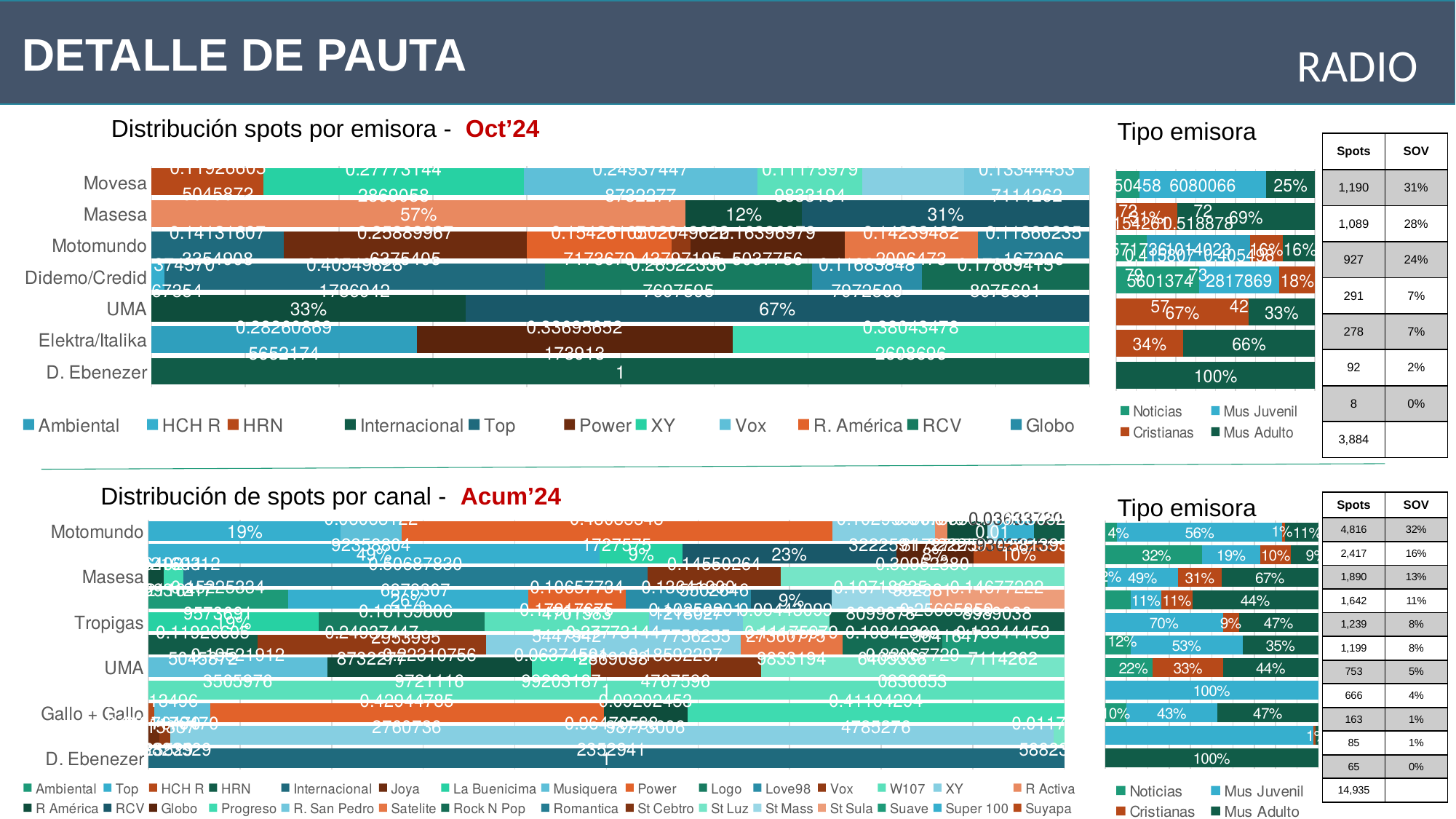

DETALLE DE PAUTA
RADIO
Distribución spots por emisora -  Oct’24
Tipo emisora
| Spots | SOV |
| --- | --- |
| 1,190 | 31% |
| 1,089 | 28% |
| 927 | 24% |
| 291 | 7% |
| 278 | 7% |
| 92 | 2% |
| 8 | 0% |
| 3,884 |  |

### Chart

| Category | Noticias | Mus Juvenil | Cristianas | Mus Adulto |
|---|---|---|---|---|
| Movesa | 0.11926605504587157 | 0.6355296080066724 | None | 0.2452043369474562 |
| Masesa | None | None | 0.30670339761248855 | 0.6932966023875116 |
| Motomundo | 0.15426105717367852 | 0.5188781014023733 | 0.16396979503775622 | 0.162891046386192 |
| Didemo/Credid | 0.415807560137457 | 0.4054982817869416 | 0.17869415807560138 | None |
| UMA | None | None | 0.6654676258992805 | 0.3345323741007194 |
| Elektra/Italika | None | None | 0.33695652173913043 | 0.6630434782608696 |
| D. Ebenezer | None | None | None | 1.0 |

### Chart

| Category | Ambiental | HCH R | HRN | Internacional | Top | Power | XY | Vox | R. América | RCV | Globo | R San Pedro | Satelite | Rock N Pop | Romantica | St Centro | St Luz | St Mass | St Sula | Suave | Super 100 | Suyapa | Ultra |
|---|---|---|---|---|---|---|---|---|---|---|---|---|---|---|---|---|---|---|---|---|---|---|---|
| Movesa | None | None | 0.11926605504587157 | None | None | None | 0.27773144286905754 | 0.24937447873227692 | None | None | None | None | 0.11175979983319433 | 0.10842368640533778 | None | None | None | None | None | 0.13344453711426188 | None | None | None |
| Masesa | None | None | None | None | None | None | None | None | None | None | None | None | None | None | 0.5693296602387512 | 0.12396694214876033 | 0.30670339761248855 | None | None | None | None | None | None |
| Motomundo | None | None | None | None | 0.1413160733549083 | 0.25889967637540456 | None | None | 0.15426105717367852 | None | None | 0.020496224379719527 | None | None | None | None | None | 0.16396979503775622 | None | None | 0.1423948220064725 | None | 0.1186623516720604 |
| Didemo/Credid | None | 0.013745704467353952 | None | None | 0.4054982817869416 | None | None | None | None | 0.2852233676975945 | 0.11683848797250859 | None | None | None | None | None | None | None | None | None | None | 0.17869415807560138 | None |
| UMA | None | None | None | None | None | None | None | None | None | None | None | None | None | None | None | 0.3345323741007194 | 0.6654676258992805 | None | None | None | None | None | None |
| Elektra/Italika | 0.2826086956521739 | None | None | None | None | None | None | None | None | None | None | None | None | None | None | None | None | 0.33695652173913043 | 0.3804347826086957 | None | None | None | None |
| D. Ebenezer | None | None | None | 1.0 | None | None | None | None | None | None | None | None | None | None | None | None | None | None | None | None | None | None | None |
Distribución de spots por canal -  Acum’24
Tipo emisora
| Spots | SOV |
| --- | --- |
| 4,816 | 32% |
| 2,417 | 16% |
| 1,890 | 13% |
| 1,642 | 11% |
| 1,239 | 8% |
| 1,199 | 8% |
| 753 | 5% |
| 666 | 4% |
| 163 | 1% |
| 85 | 1% |
| 65 | 0% |
| 14,935 |  |

### Chart

| Category | Ambiental | Top | HCH R | HRN | Internacional | Joya | La Buenicima | Musiquera  | Power | Logo  | Love98 | Vox | W107 | XY | R Activa | R América | RCV | Globo | Progreso | R. San Pedro | Satelite | Rock N Pop | Romantica | St Cebtro | St Luz | St Mass | St Sula | Suave | Super 100 | Suyapa | Ultra |
|---|---|---|---|---|---|---|---|---|---|---|---|---|---|---|---|---|---|---|---|---|---|---|---|---|---|---|---|---|---|---|---|
| Motomundo | None | 0.19248338870431894 | None | None | None | None | None | 0.0606312292358804 | 0.43085548172757476 | None | None | None | None | 0.10299003322259136 | 0.011835548172757475 | 0.040490033222591364 | None | None | None | None | None | None | None | None | None | 0.01 | None | None | 0.036337209302325583 | None | 0.030523255813953487 |
| Didemo/Credid | None | 0.491932147290029 | None | None | None | None | 0.09019445593711212 | None | None | None | None | None | None | None | None | None | 0.2329333884981382 | 0.08398841539098055 | None | None | None | None | None | None | None | None | None | None | None | 0.09929664873810509 | None |
| Masesa | None | None | None | None | None | None | None | None | None | None | None | None | None | None | None | 0.0164021164021164 | None | None | 0.021693121693121695 | None | None | None | 0.5068783068783069 | 0.1455026455026455 | 0.30952380952380953 | None | None | None | None | None | None |
| Elektra/Italika | 0.15225334957369063 | 0.2624847746650426 | None | None | None | None | None | None | 0.10657734470158343 | None | 0.1364190012180268 | None | None | None | None | None | 0.08830694275274056 | None | None | None | None | None | None | None | None | 0.1071863580998782 | 0.14677222898903775 | None | None | None | None |
| Tropigas | None | None | None | None | None | None | 0.18563357546408393 | None | None | 0.18159806295399517 | None | None | 0.1791767554479419 | None | None | None | None | None | None | 0.10250201775625505 | None | None | None | None | 0.09443099273607748 | None | None | None | None | None | 0.2566585956416465 |
| Movesa | None | None | None | 0.11926605504587157 | None | None | None | None | None | None | None | 0.24937447873227692 | None | 0.27773144286905754 | None | None | None | None | None | None | 0.11175979983319433 | 0.10842368640533778 | None | None | None | None | None | 0.13344453711426188 | None | None | None |
| UMA | None | None | None | None | None | None | None | 0.1952191235059761 | None | None | None | None | None | None | None | 0.22310756972111553 | None | None | 0.06374501992031872 | None | None | None | None | 0.18592297476759628 | 0.33067729083665337 | None | None | None | None | None | None |
| Central de Motos | None | None | None | None | None | None | None | None | None | None | None | None | 1.0 | None | None | None | None | None | None | None | None | None | None | None | None | None | None | None | None | None | None |
| Gallo + Gallo | None | None | 0.006134969325153374 | None | None | None | None | 0.06134969325153374 | 0.42944785276073616 | None | None | None | None | None | None | 0.09202453987730061 | None | None | 0.4110429447852761 | None | None | None | None | None | None | None | None | None | None | None | None |
| Grupo Q | None | None | None | None | None | 0.011764705882352941 | None | None | None | None | None | 0.011764705882352941 | None | 0.9647058823529411 | None | None | None | None | None | None | None | None | None | None | 0.011764705882352941 | None | None | None | None | None | None |
| D. Ebenezer | None | None | None | None | 1.0 | None | None | None | None | None | None | None | None | None | None | None | None | None | None | None | None | None | None | None | None | None | None | None | None | None | None |

### Chart

| Category | Noticias | Mus Juvenil | Cristianas | Mus Adulto |
|---|---|---|---|---|
| Motomundo | 0.040490033222591364 | 0.5643687707641196 | 0.01 | 0.11274916943521596 |
| Didemo/Credid | 0.31857674803475383 | 0.19248338870431894 | 0.09929664873810509 | 0.09019445593711212 |
| Masesa | 0.0164021164021164 | 0.491932147290029 | 0.30952380952380953 | 0.674074074074074 |
| Elektra/Italika | 0.08830694275274056 | 0.10657734470158343 | 0.1071863580998782 | 0.4354445797807552 |
| Tropigas | None | 0.698320125754631 | 0.09443099273607748 | 0.46973365617433416 |
| Movesa | 0.11926605504587157 | 0.5271059216013345 | None | 0.353628023352794 |
| UMA | 0.22310756972111553 | None | 0.33200531208499334 | 0.4448871181938911 |
| Central de Motos | None | 1.0 | None | None |
| Gallo + Gallo | 0.09815950920245399 | 0.42944785276073616 | None | 0.4723926380368098 |
| Grupo Q | None | 0.976470588235294 | 0.011764705882352941 | 0.011764705882352941 |
| D. Ebenezer | None | None | None | 1.0 |